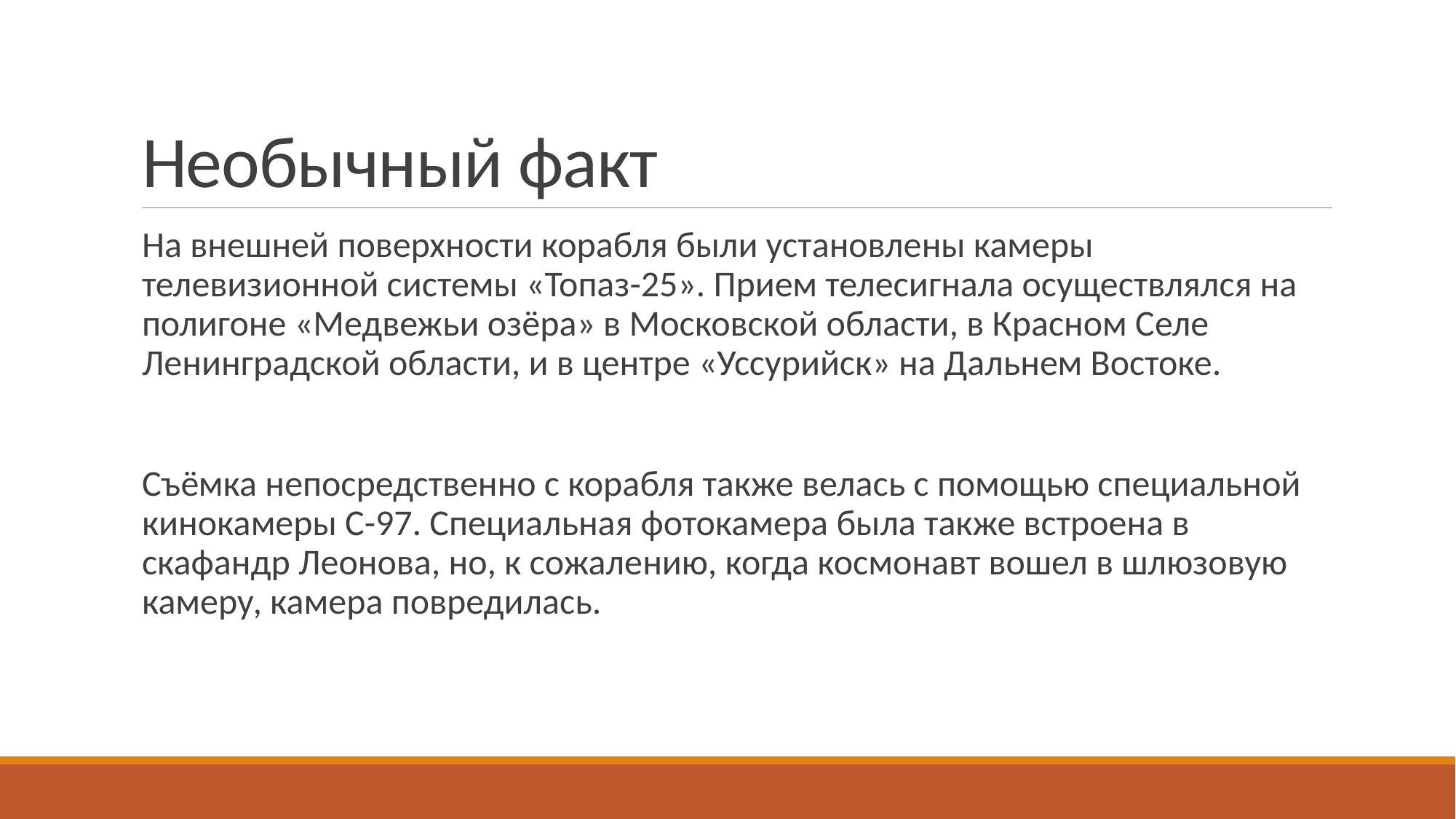

# Необычный факт
На внешней поверхности корабля были установлены камеры телевизионной системы «Топаз-25». Прием телесигнала осуществлялся на полигоне «Медвежьи озёра» в Московской области, в Красном Селе Ленинградской области, и в центре «Уссурийск» на Дальнем Востоке.

Съёмка непосредственно с корабля также велась с помощью специальной кинокамеры С-97. Специальная фотокамера была также встроена в скафандр Леонова, но, к сожалению, когда космонавт вошел в шлюзовую камеру, камера повредилась.